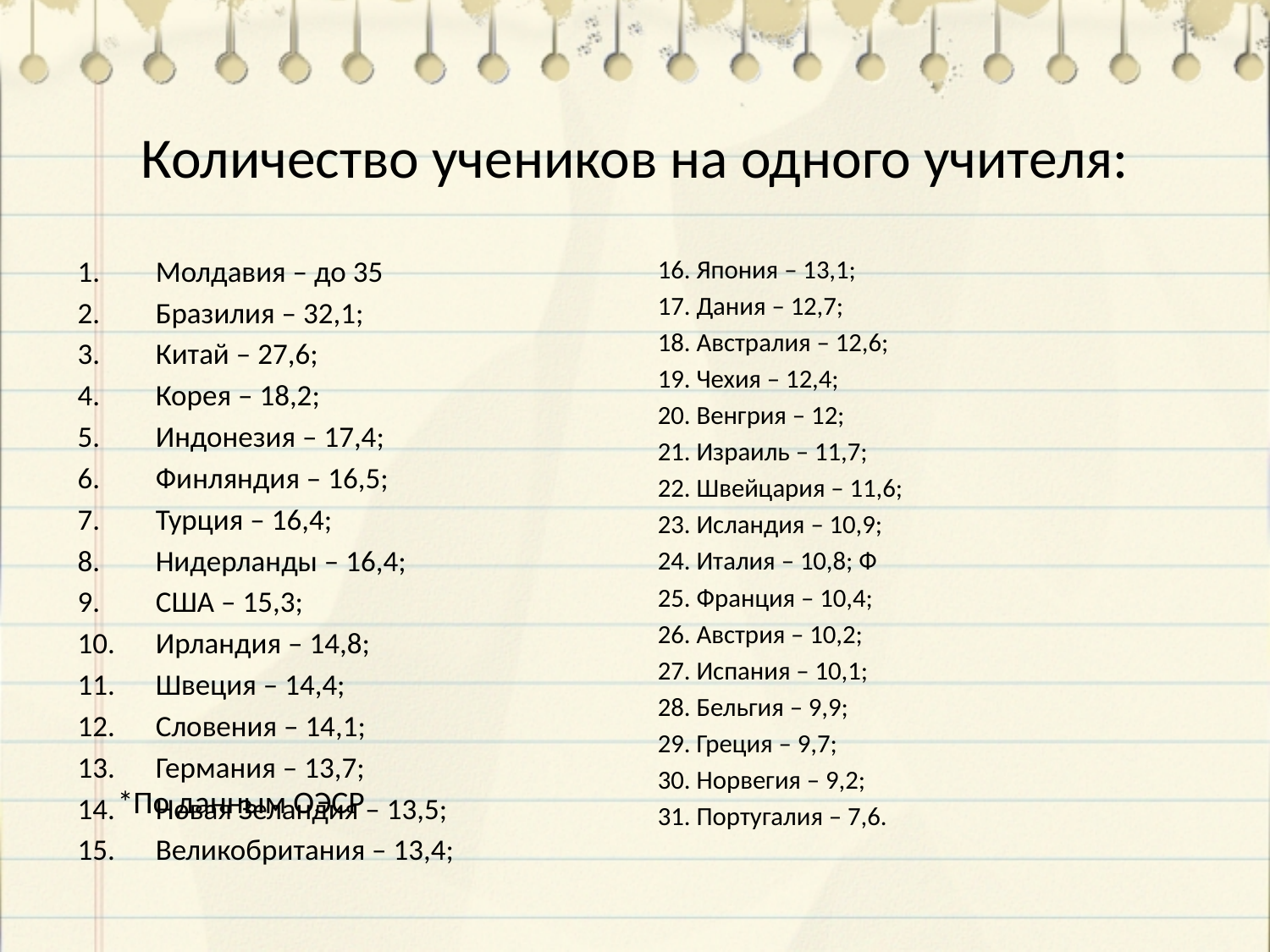

# Количество учеников на одного учителя:
Молдавия – до 35
Бразилия – 32,1;
Китай – 27,6;
Корея – 18,2;
Индонезия – 17,4;
Финляндия – 16,5;
Турция – 16,4;
Нидерланды – 16,4;
США – 15,3;
Ирландия – 14,8;
Швеция – 14,4;
Словения – 14,1;
Германия – 13,7;
Новая Зеландия – 13,5;
Великобритания – 13,4;
16. Япония – 13,1;
17. Дания – 12,7;
18. Австралия – 12,6;
19. Чехия – 12,4;
20. Венгрия – 12;
21. Израиль – 11,7;
22. Швейцария – 11,6;
23. Исландия – 10,9;
24. Италия – 10,8; Ф
25. Франция – 10,4;
26. Австрия – 10,2;
27. Испания – 10,1;
28. Бельгия – 9,9;
29. Греция – 9,7;
30. Норвегия – 9,2;
31. Португалия – 7,6.
*По данным ОЭСР